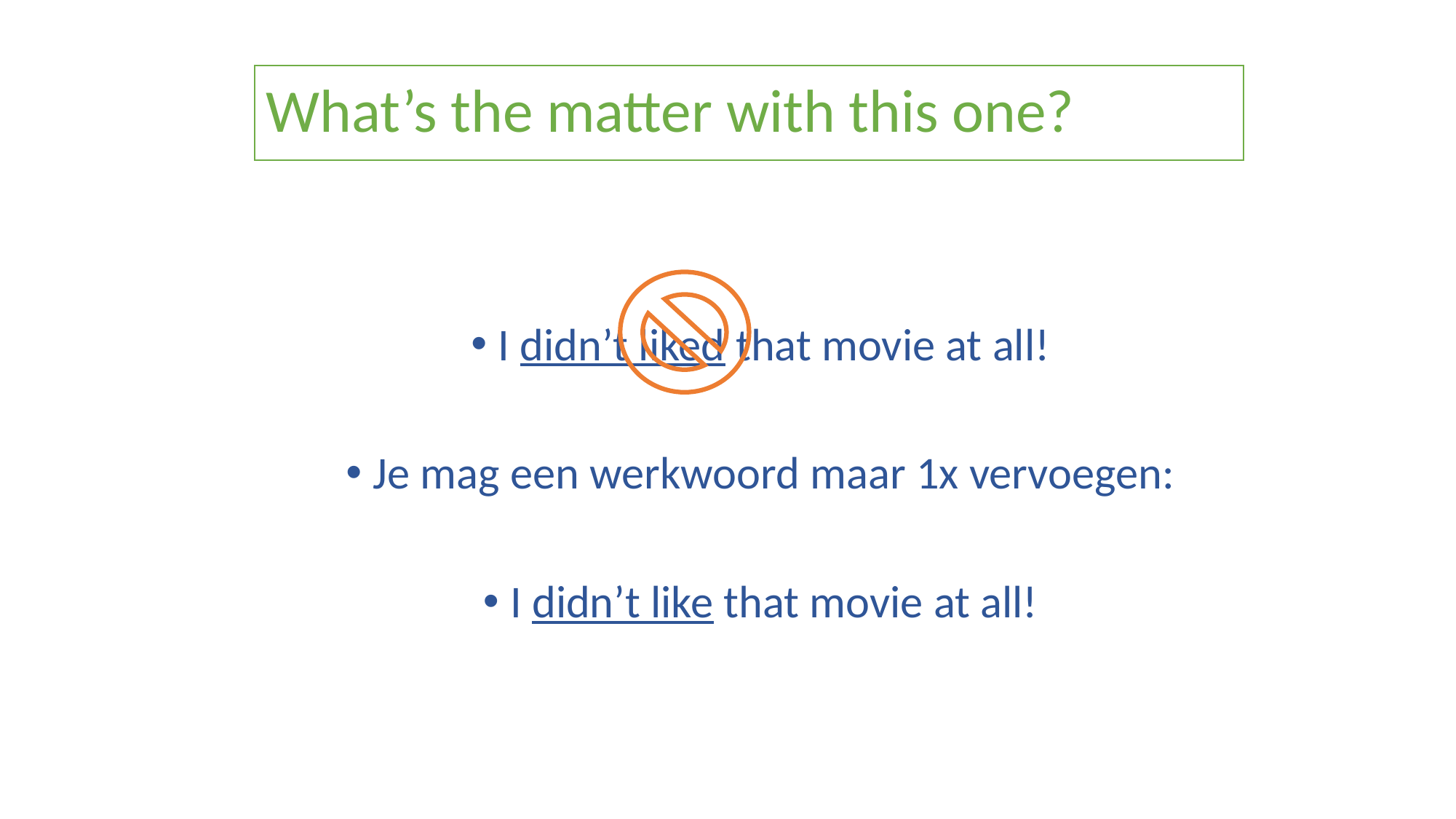

# What’s the matter with this one?

I didn’t liked that movie at all!

Je mag een werkwoord maar 1x vervoegen:

I didn’t like that movie at all!